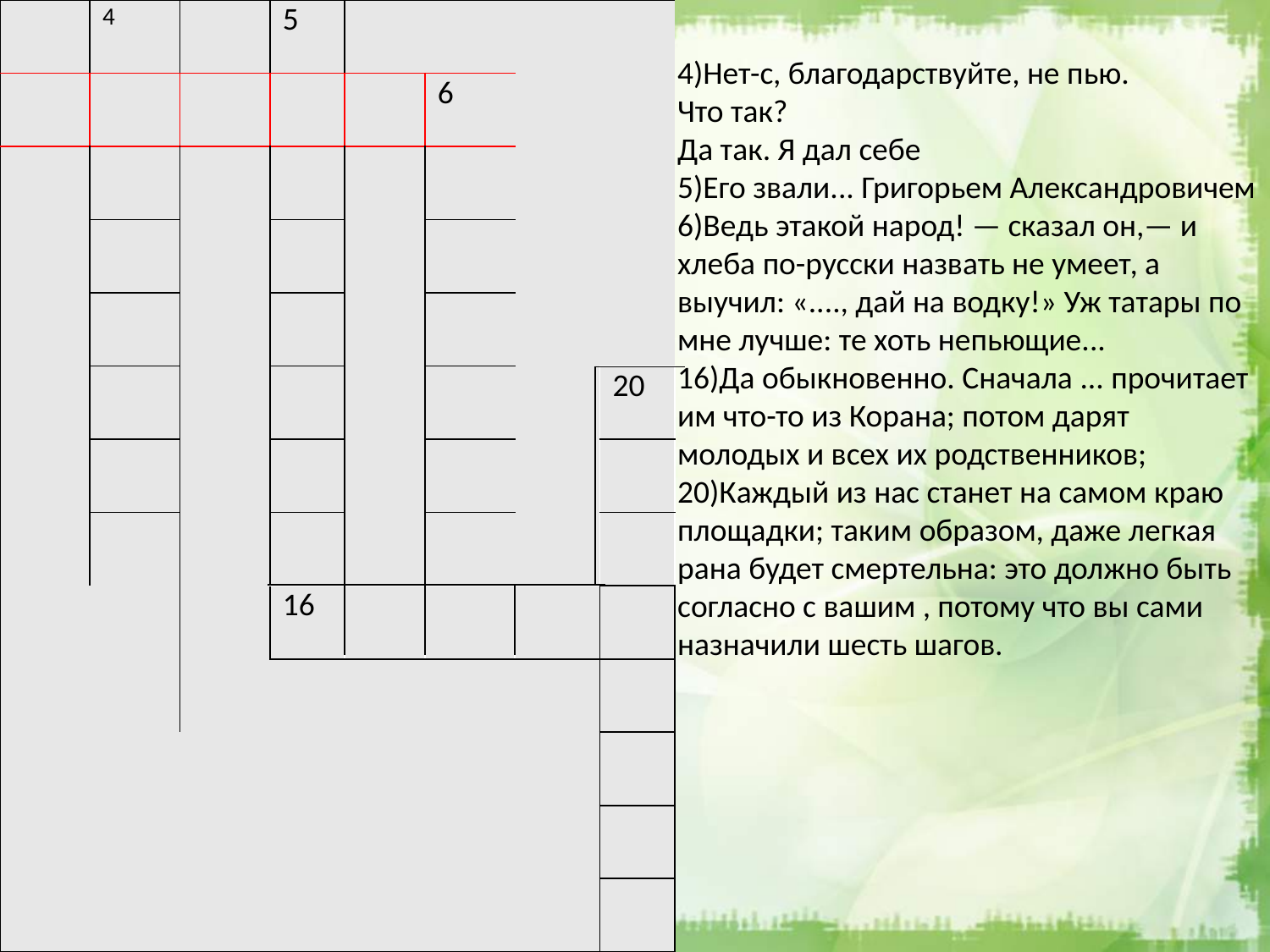

|  | 4 |  |  | 5 |  |  |  |  |
| --- | --- | --- | --- | --- | --- | --- | --- | --- |
|  |  |  |  |  |  | 6 |  |  |
|  |  |  |  |  |  |  |  |  |
|  |  |  |  |  |  |  |  |  |
|  |  |  |  |  |  |  |  |  |
|  |  |  |  |  |  |  |  | 20 |
|  |  |  |  |  |  |  |  |  |
|  |  |  |  |  |  |  |  |  |
|  |  |  |  | 16 |  |  |  |  |
|  |  |  |  |  |  |  |  |  |
|  |  |  |  |  |  |  |  |  |
|  |  |  |  |  |  |  |  |  |
|  |  |  |  |  |  |  |  |  |
4)Нет-с, благодарствуйте, не пью.
Что так?
Да так. Я дал себе
5)Его звали... Григорьем Александровичем
6)Ведь этакой народ! — сказал он,— и хлеба по-русски назвать не умеет, а выучил: «...., дай на водку!» Уж татары по мне лучше: те хоть непьющие...
16)Да обыкновенно. Сначала ... прочитает им что-то из Корана; потом дарят молодых и всех их родственников;
20)Каждый из нас станет на самом краю площадки; таким образом, даже легкая рана будет смертельна: это должно быть согласно с вашим , потому что вы сами назначили шесть шагов.